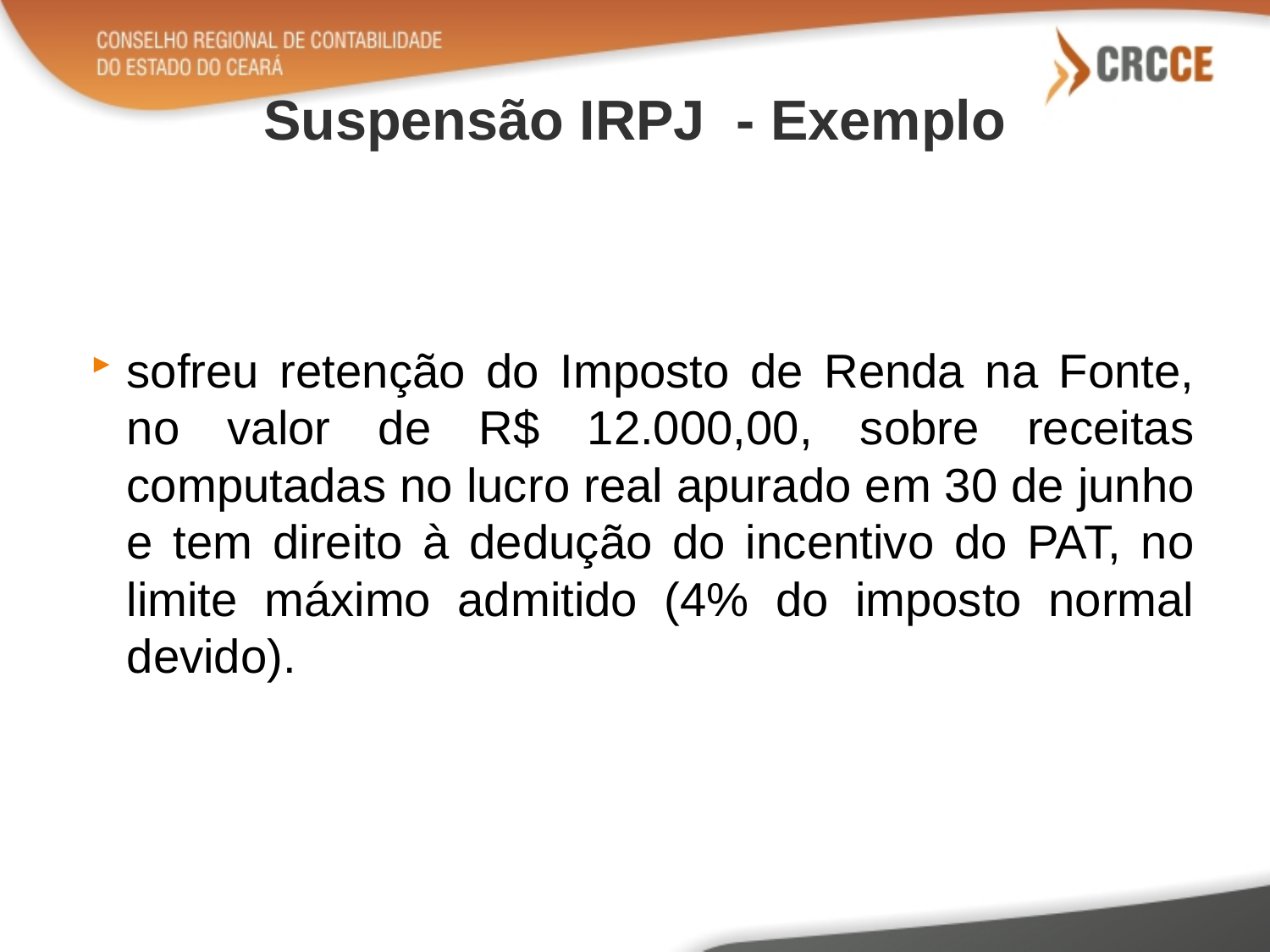

# Suspensão IRPJ  - Exemplo

sofreu retenção do Imposto de Renda na Fonte, no valor de R$ 12.000,00, sobre receitas computadas no lucro real apurado em 30 de junho e tem direito à dedução do incentivo do PAT, no limite máximo admitido (4% do imposto normal devido).